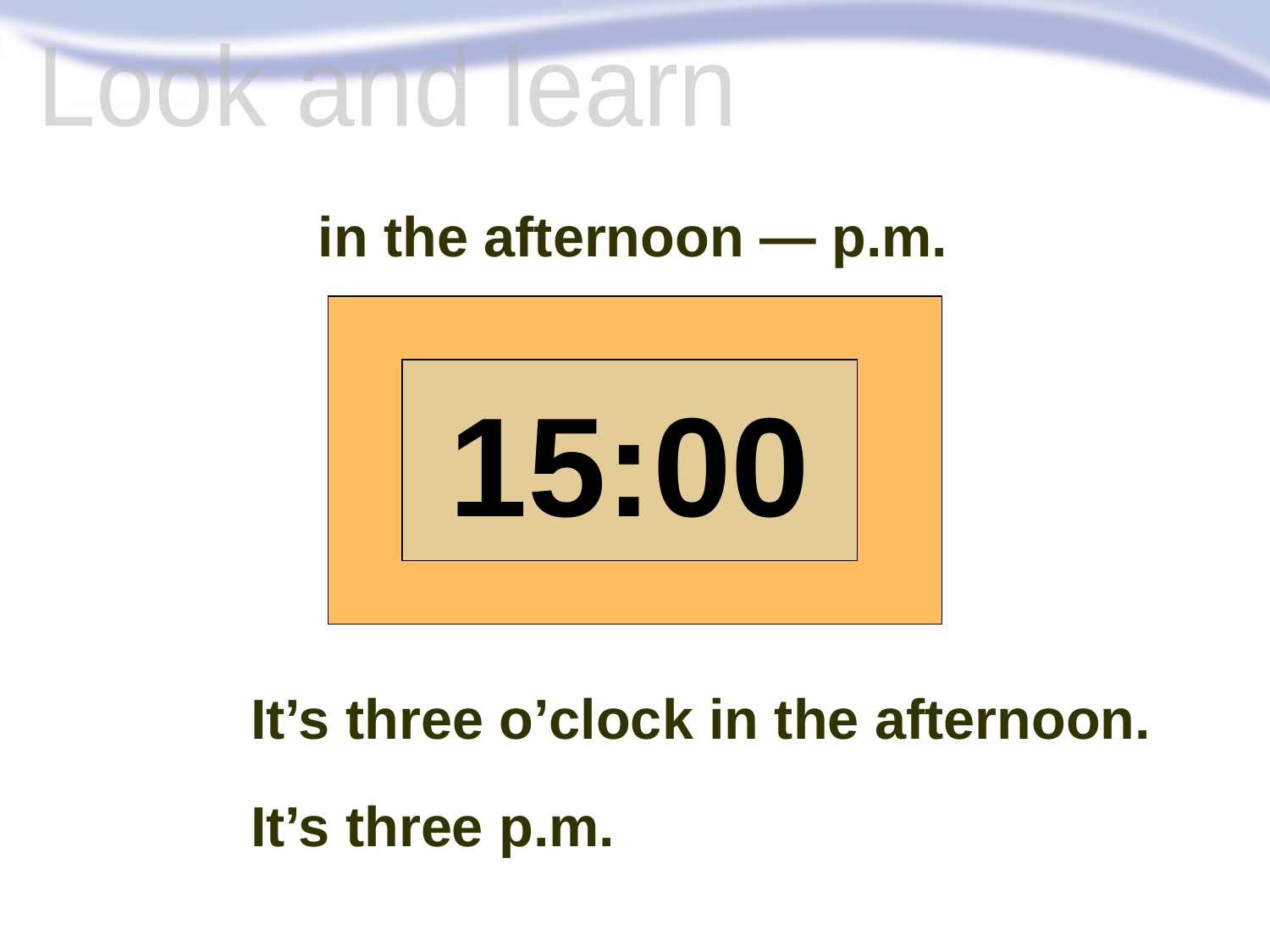

Look and learn
in the afternoon — p.m.

15:00
It’s three o’clock in the afternoon.
It’s three p.m.